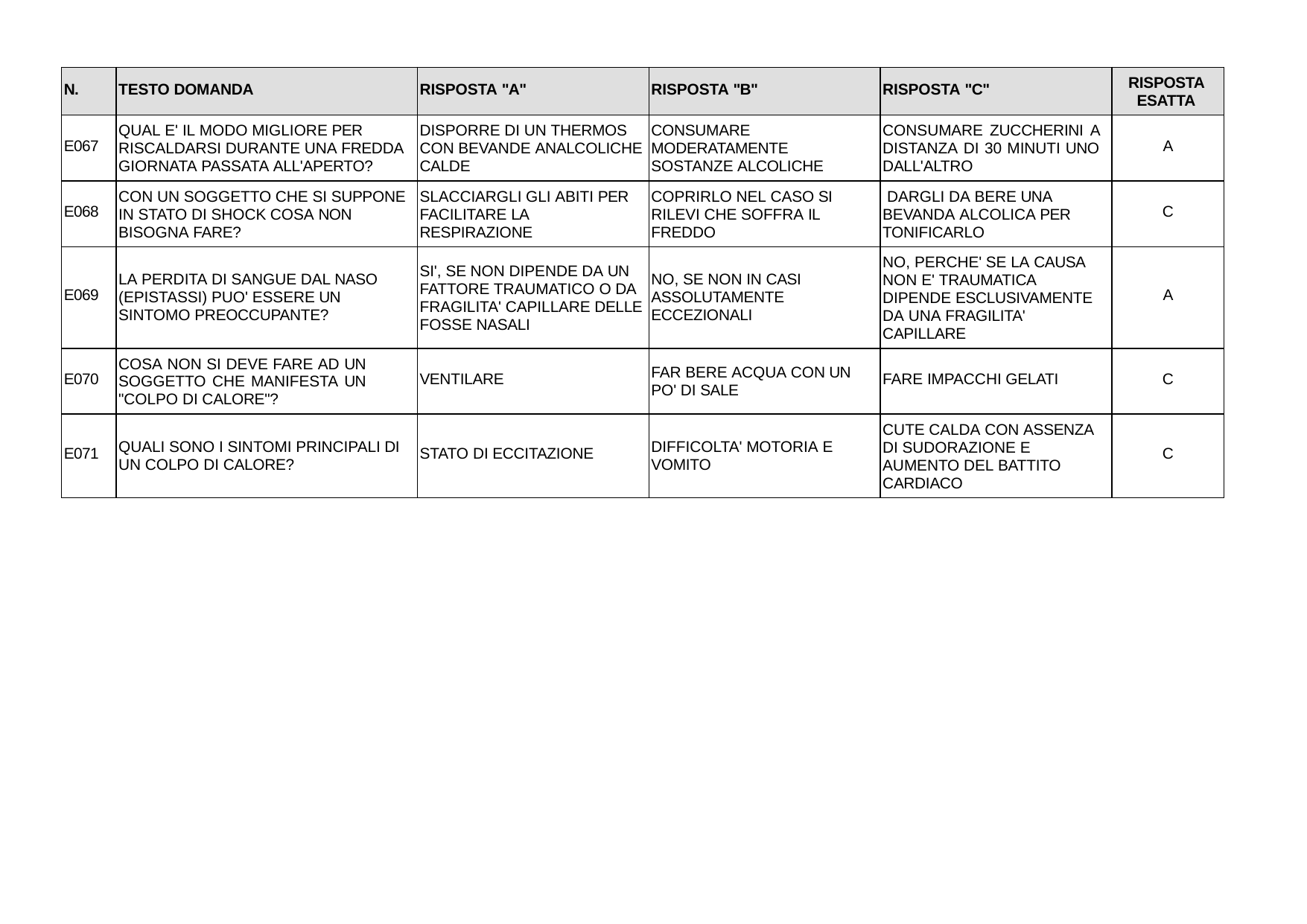

| N. | TESTO DOMANDA | RISPOSTA "A" | RISPOSTA "B" | RISPOSTA "C" | RISPOSTA ESATTA |
| --- | --- | --- | --- | --- | --- |
| E067 | QUAL E' IL MODO MIGLIORE PER RISCALDARSI DURANTE UNA FREDDA GIORNATA PASSATA ALL'APERTO? | DISPORRE DI UN THERMOS CON BEVANDE ANALCOLICHE CALDE | CONSUMARE MODERATAMENTE SOSTANZE ALCOLICHE | CONSUMARE ZUCCHERINI A DISTANZA DI 30 MINUTI UNO DALL'ALTRO | A |
| E068 | CON UN SOGGETTO CHE SI SUPPONE IN STATO DI SHOCK COSA NON BISOGNA FARE? | SLACCIARGLI GLI ABITI PER FACILITARE LA RESPIRAZIONE | COPRIRLO NEL CASO SI RILEVI CHE SOFFRA IL FREDDO | DARGLI DA BERE UNA BEVANDA ALCOLICA PER TONIFICARLO | C |
| E069 | LA PERDITA DI SANGUE DAL NASO (EPISTASSI) PUO' ESSERE UN SINTOMO PREOCCUPANTE? | SI', SE NON DIPENDE DA UN FATTORE TRAUMATICO O DA FRAGILITA' CAPILLARE DELLE FOSSE NASALI | NO, SE NON IN CASI ASSOLUTAMENTE ECCEZIONALI | NO, PERCHE' SE LA CAUSA NON E' TRAUMATICA DIPENDE ESCLUSIVAMENTE DA UNA FRAGILITA' CAPILLARE | A |
| E070 | COSA NON SI DEVE FARE AD UN SOGGETTO CHE MANIFESTA UN "COLPO DI CALORE"? | VENTILARE | FAR BERE ACQUA CON UN PO' DI SALE | FARE IMPACCHI GELATI | C |
| E071 | QUALI SONO I SINTOMI PRINCIPALI DI UN COLPO DI CALORE? | STATO DI ECCITAZIONE | DIFFICOLTA' MOTORIA E VOMITO | CUTE CALDA CON ASSENZA DI SUDORAZIONE E AUMENTO DEL BATTITO CARDIACO | C |